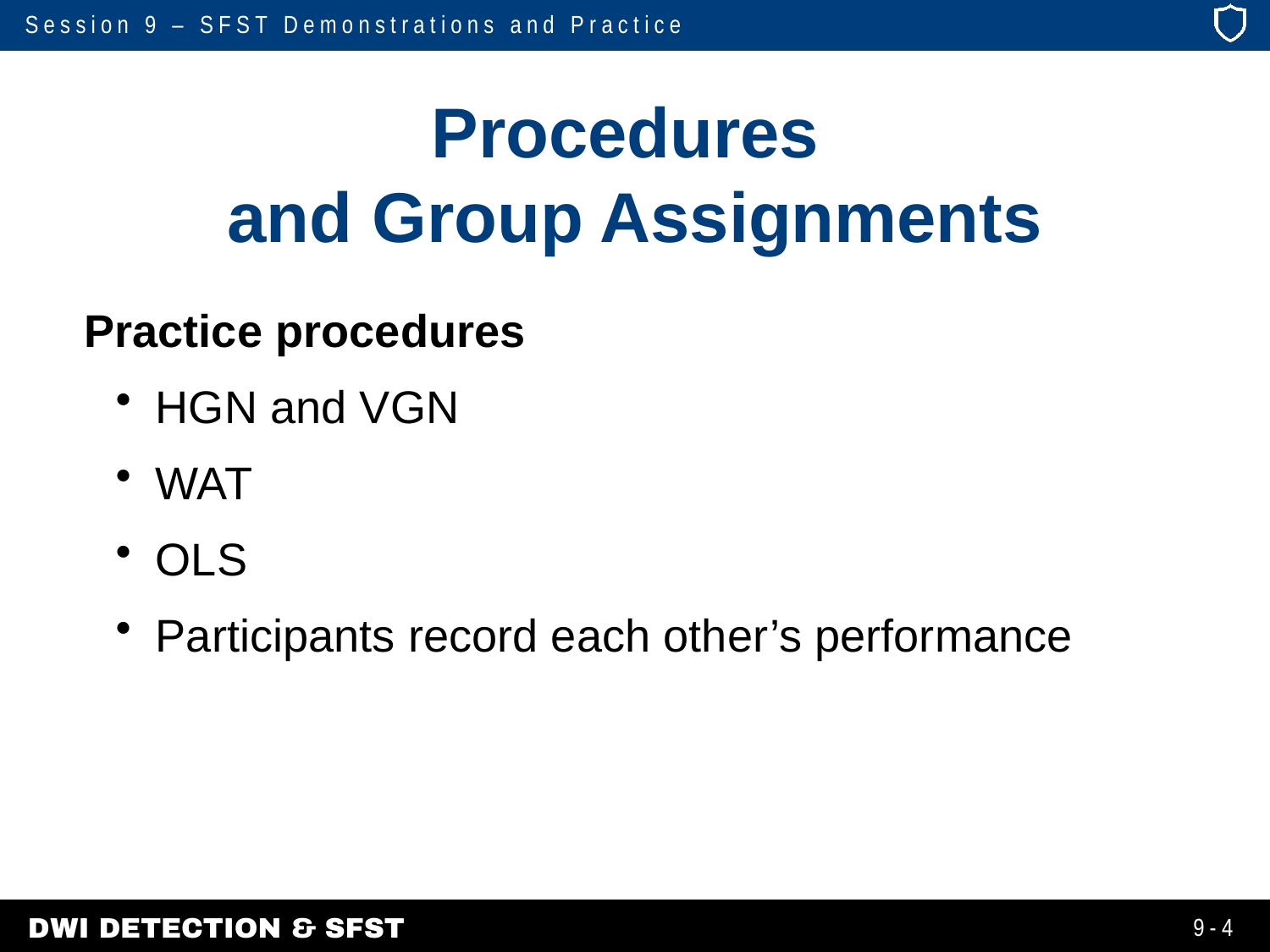

# Procedures and Group Assignments
Practice procedures
HGN and VGN
WAT
OLS
Participants record each other’s performance
9-4